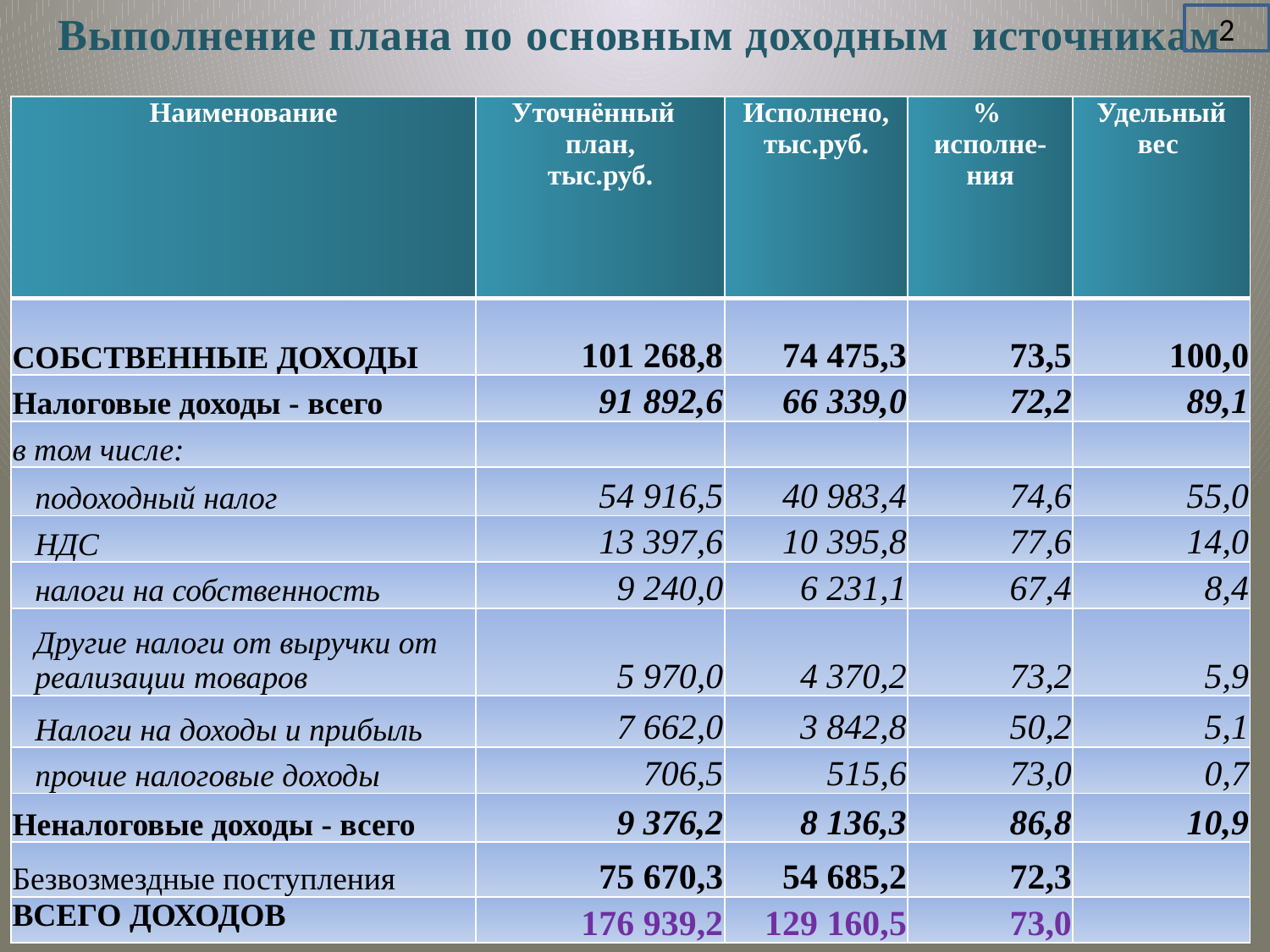

# Выполнение плана по основным доходным  источникам
2
| Наименование | Уточнённый план, тыс.руб. | Исполнено, тыс.руб. | % исполне- ния | Удельный вес |
| --- | --- | --- | --- | --- |
| СОБСТВЕННЫЕ ДОХОДЫ | 101 268,8 | 74 475,3 | 73,5 | 100,0 |
| Налоговые доходы - всего | 91 892,6 | 66 339,0 | 72,2 | 89,1 |
| в том числе: |  |  |  |  |
| подоходный налог | 54 916,5 | 40 983,4 | 74,6 | 55,0 |
| НДС | 13 397,6 | 10 395,8 | 77,6 | 14,0 |
| налоги на собственность | 9 240,0 | 6 231,1 | 67,4 | 8,4 |
| Другие налоги от выручки от реализации товаров | 5 970,0 | 4 370,2 | 73,2 | 5,9 |
| Налоги на доходы и прибыль | 7 662,0 | 3 842,8 | 50,2 | 5,1 |
| прочие налоговые доходы | 706,5 | 515,6 | 73,0 | 0,7 |
| Неналоговые доходы - всего | 9 376,2 | 8 136,3 | 86,8 | 10,9 |
| Безвозмездные поступления | 75 670,3 | 54 685,2 | 72,3 |  |
| ВСЕГО ДОХОДОВ | 176 939,2 | 129 160,5 | 73,0 |  |